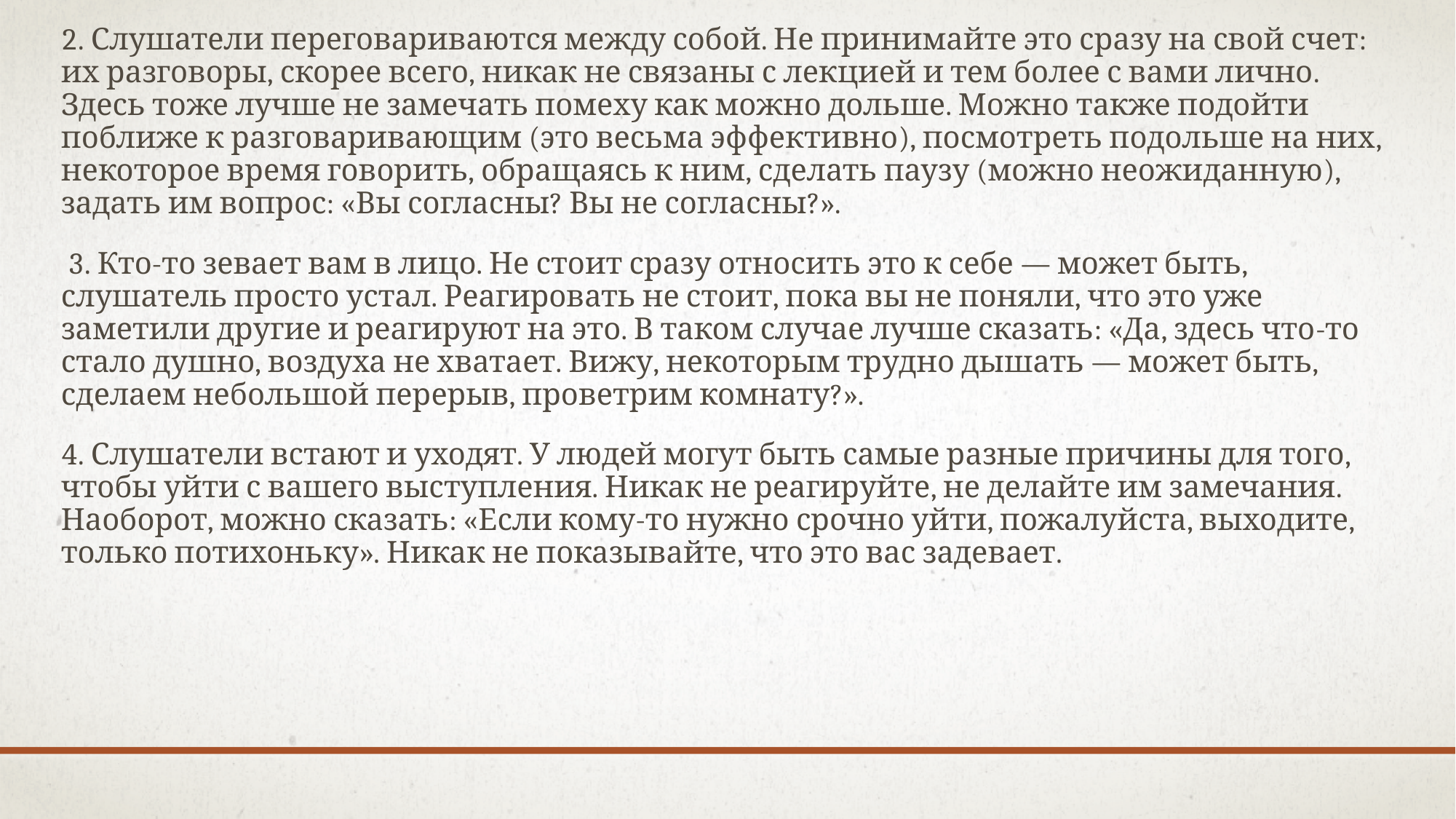

2. Слушатели переговариваются между собой. Не принимайте это сразу на свой счет: их разговоры, скорее всего, никак не связаны с лекцией и тем более с вами лично. Здесь тоже лучше не замечать помеху как можно дольше. Можно также подойти поближе к разговаривающим (это весьма эффективно), посмотреть подольше на них, некоторое время говорить, обращаясь к ним, сделать паузу (можно неожиданную), задать им вопрос: «Вы согласны? Вы не согласны?».
 3. Кто-то зевает вам в лицо. Не стоит сразу относить это к себе — может быть, слушатель просто устал. Реагировать не стоит, пока вы не поняли, что это уже заметили другие и реагируют на это. В таком случае лучше сказать: «Да, здесь что-то стало душно, воздуха не хватает. Вижу, некоторым трудно дышать — может быть, сделаем небольшой перерыв, проветрим комнату?».
4. Слушатели встают и уходят. У людей могут быть самые разные причины для того, чтобы уйти с вашего выступления. Никак не реагируйте, не делайте им замечания. Наоборот, можно сказать: «Если кому-то нужно срочно уйти, пожалуйста, выходите, только потихоньку». Никак не показывайте, что это вас задевает.